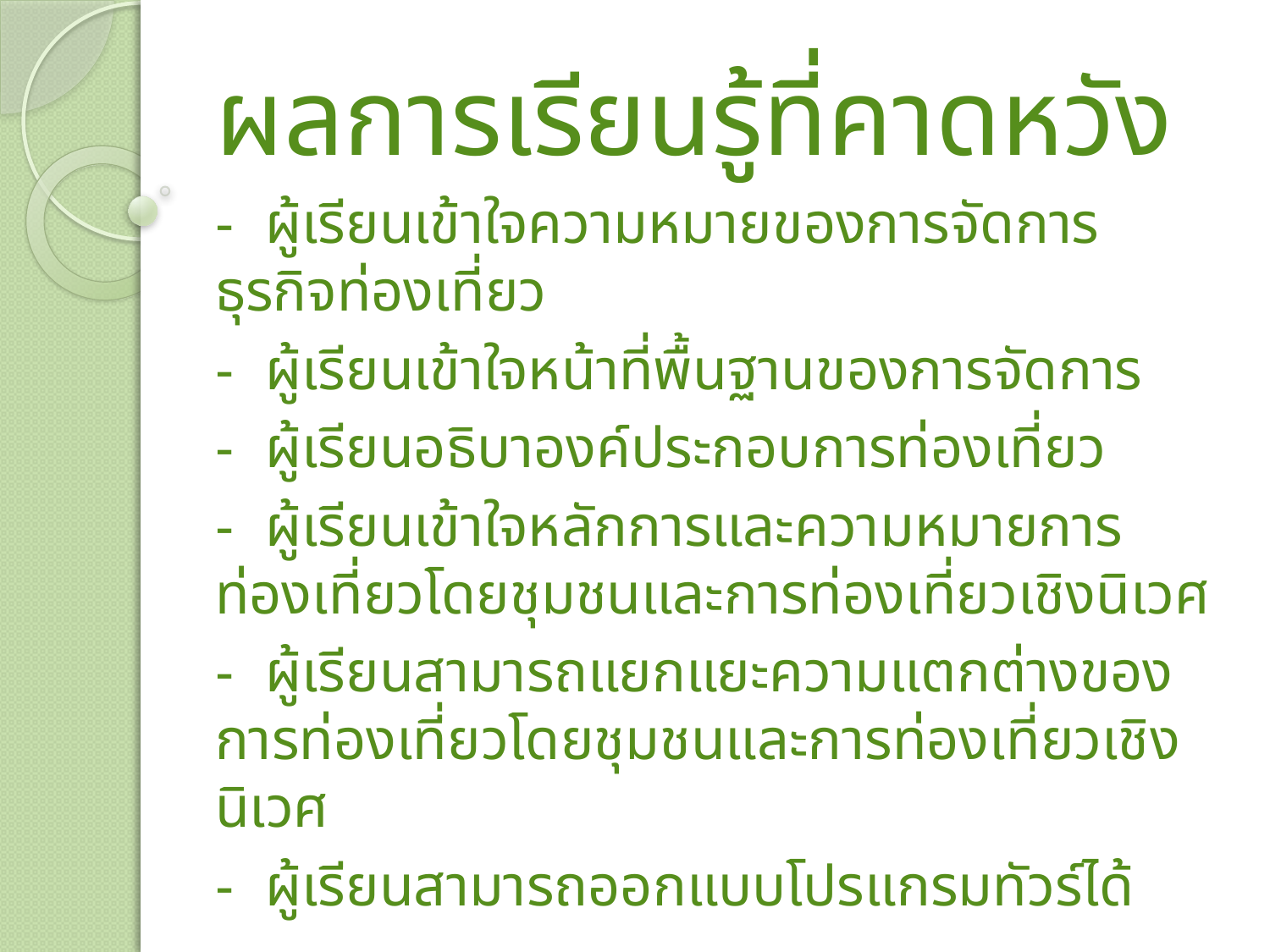

ผลการเรียนรู้ที่คาดหวัง
-  ผู้เรียนเข้าใจความหมายของการจัดการธุรกิจท่องเที่ยว
-  ผู้เรียนเข้าใจหน้าที่พื้นฐานของการจัดการ
-  ผู้เรียนอธิบาองค์ประกอบการท่องเที่ยว
-  ผู้เรียนเข้าใจหลักการและความหมายการท่องเที่ยวโดยชุมชนและการท่องเที่ยวเชิงนิเวศ
-  ผู้เรียนสามารถแยกแยะความแตกต่างของการท่องเที่ยวโดยชุมชนและการท่องเที่ยวเชิงนิเวศ
-  ผู้เรียนสามารถออกแบบโปรแกรมทัวร์ได้